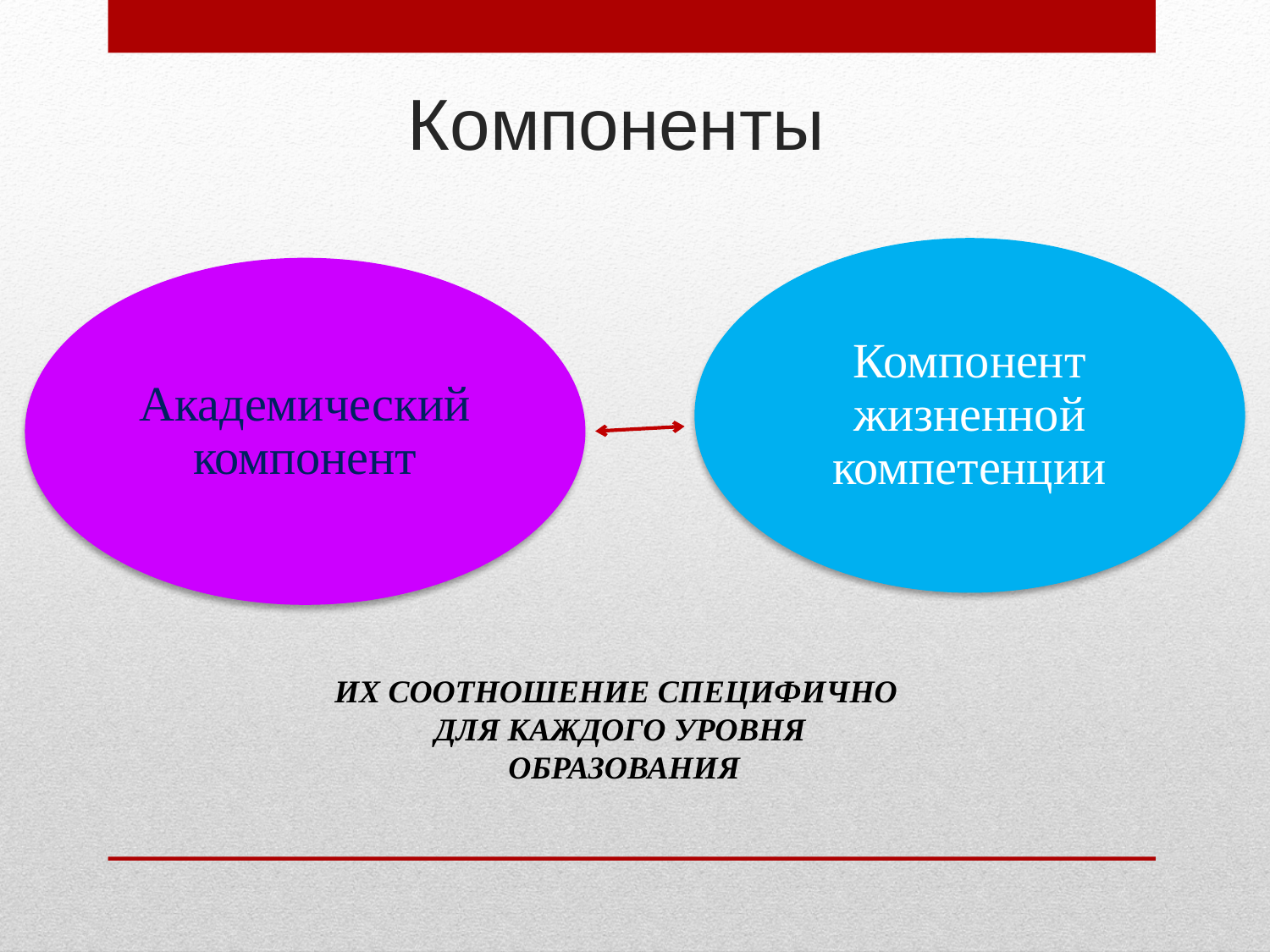

# Компоненты

Компонент жизненной компетенции

Академический компонент
ИХ СООТНОШЕНИЕ СПЕЦИФИЧНО
ДЛЯ КАЖДОГО УРОВНЯ
 ОБРАЗОВАНИЯ